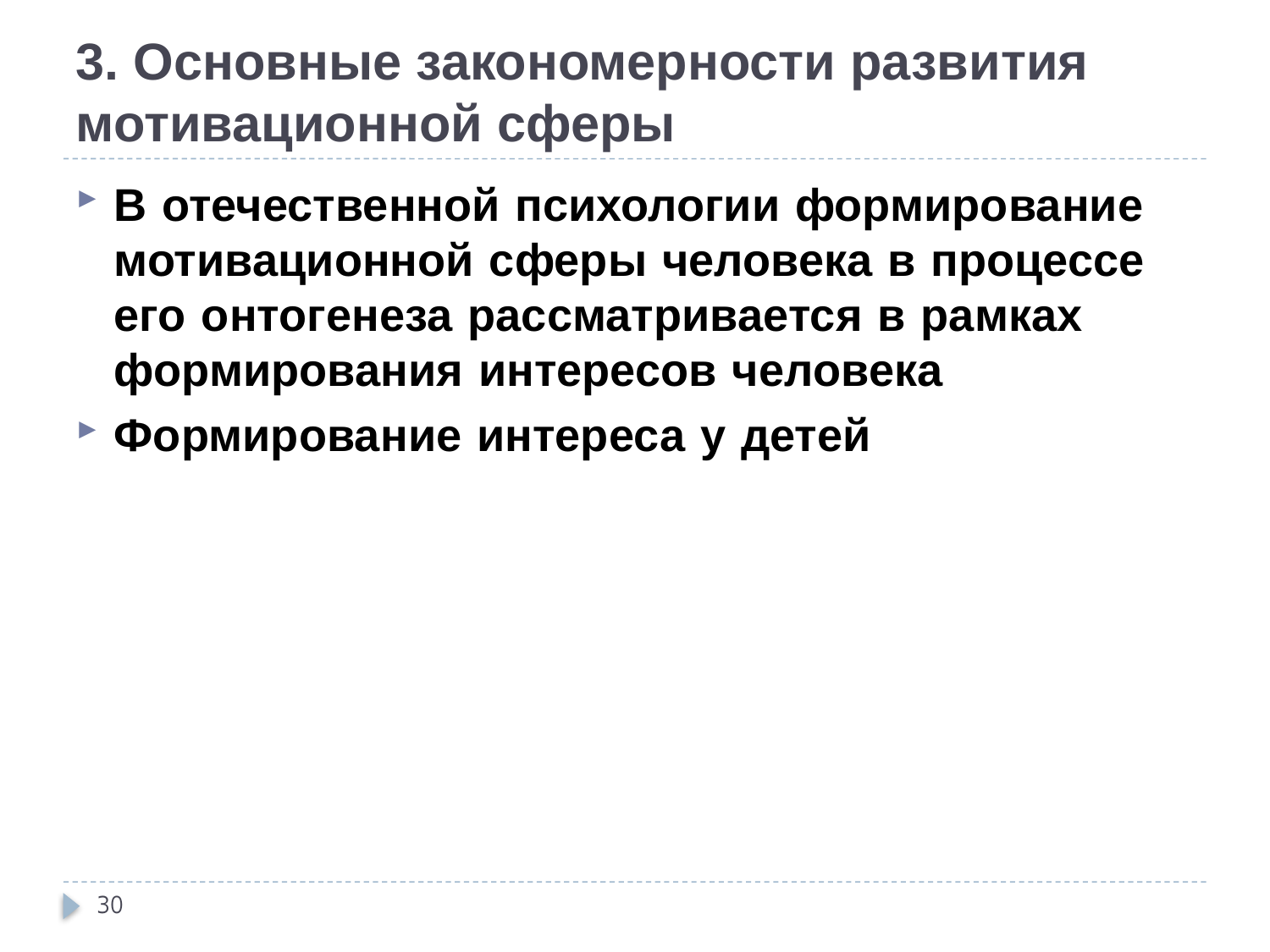

# 3. Основные закономерности развития мотивационной сферы
В отечественной психологии формирование мотивационной сферы человека в процессе его онтогенеза рассматривается в рамках формирования интересов человека
Формирование интереса у детей

30